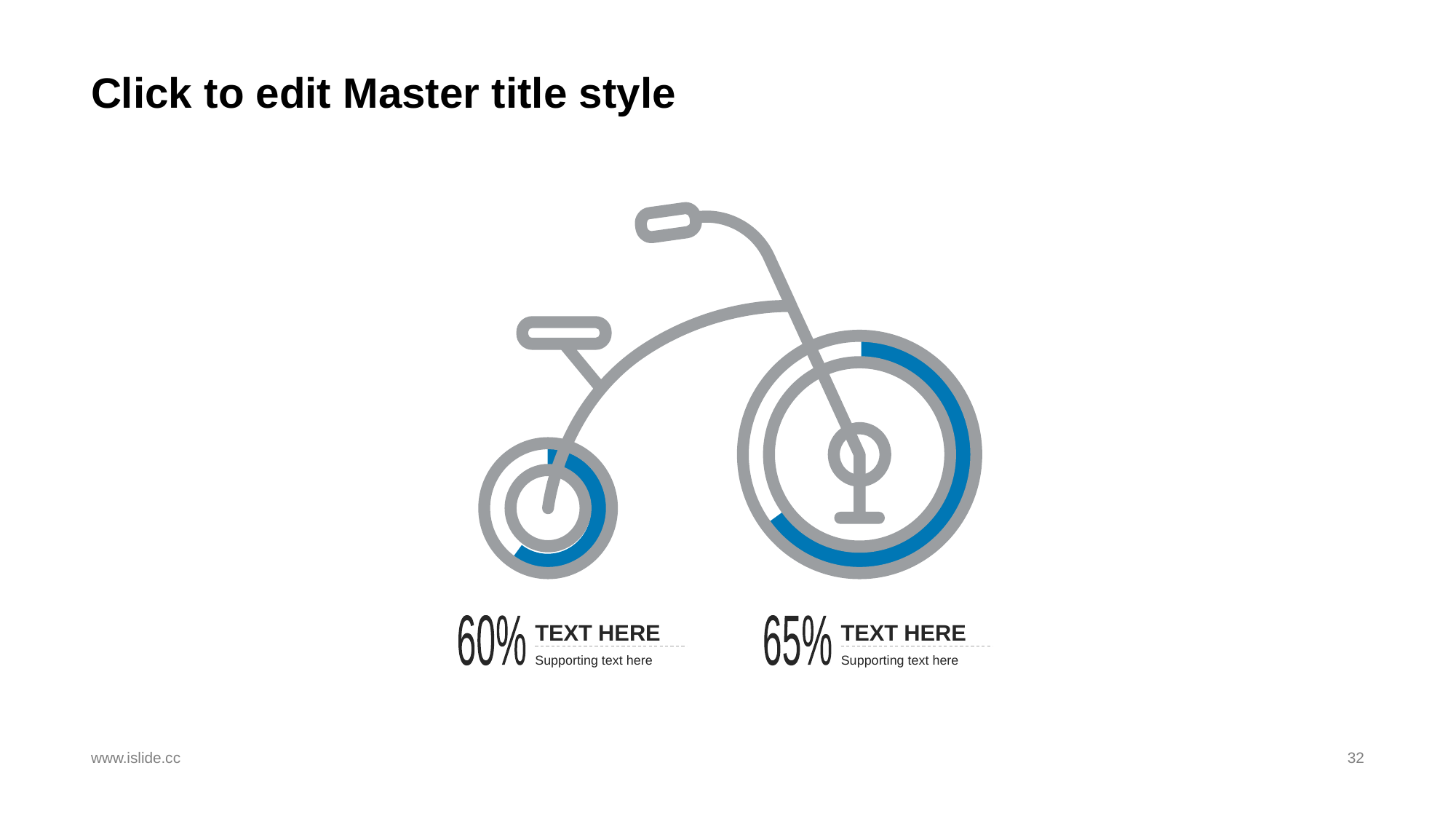

# Click to edit Master title style

TEXT HERE
TEXT HERE
60%
65%
Supporting text here
Supporting text here
www.islide.cc
32